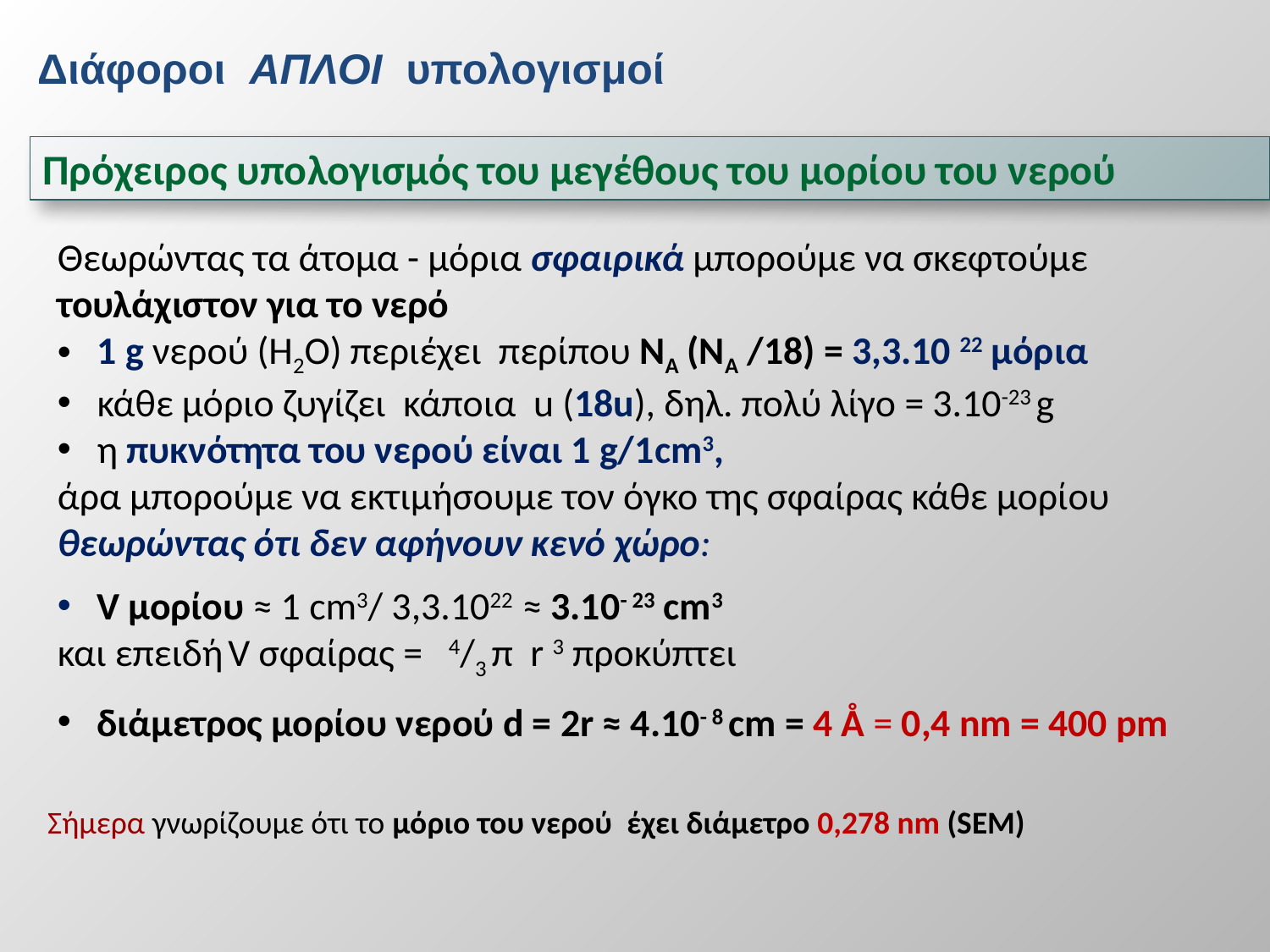

Διάφοροι  ΑΠΛΟΙ  υπολογισμοί
Πρόχειρος υπολογισμός του μεγέθους του μορίου του νερού
Θεωρώντας τα άτομα - μόρια σφαιρικά μπορούμε να σκεφτούμε τουλάχιστον για το νερό
   1 g νερού (H2O) περιέχει  περίπου ΝΑ (ΝΑ /18) = 3,3.10 22 μόρια
   κάθε μόριο ζυγίζει  κάποια  u (18u), δηλ. πολύ λίγο = 3.10-23 g
   η πυκνότητα του νερού είναι 1 g/1cm3,
άρα μπορούμε να εκτιμήσουμε τον όγκο της σφαίρας κάθε μορίου
θεωρώντας ότι δεν αφήνουν κενό χώρο:

   V μορίου ≈ 1 cm3/ 3,3.1022  ≈ 3.10- 23 cm3
και επειδή V σφαίρας =   4/3 π  r 3 προκύπτει

   διάμετρος μορίου νερού d = 2r ≈ 4.10- 8 cm = 4 Å = 0,4 nm = 400 pm
Σήμερα γνωρίζουμε ότι το μόριο του νερού  έχει διάμετρο 0,278 nm (SEM)